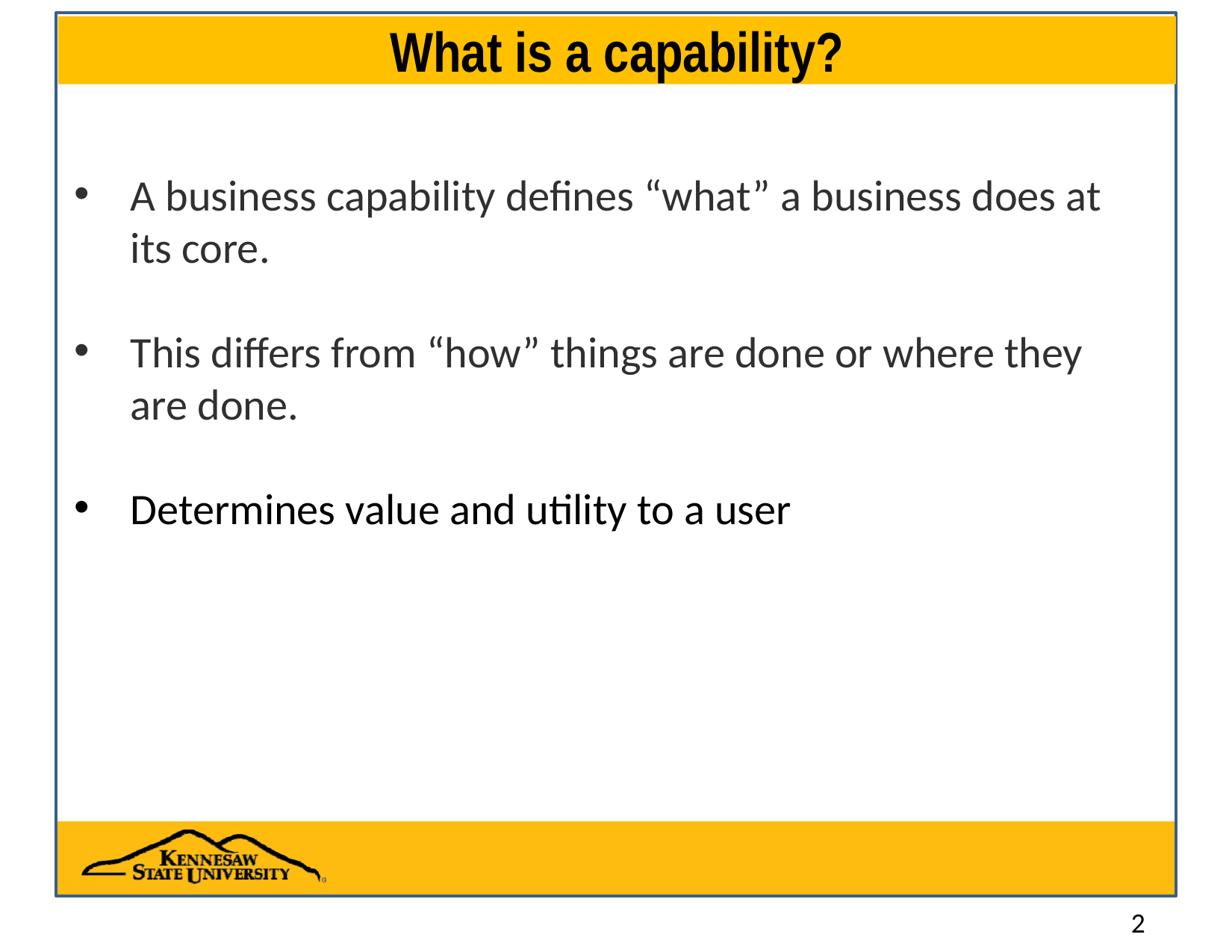

# What is a capability?
A business capability defines “what” a business does at its core.

This differs from “how” things are done or where they are done.

Determines value and utility to a user